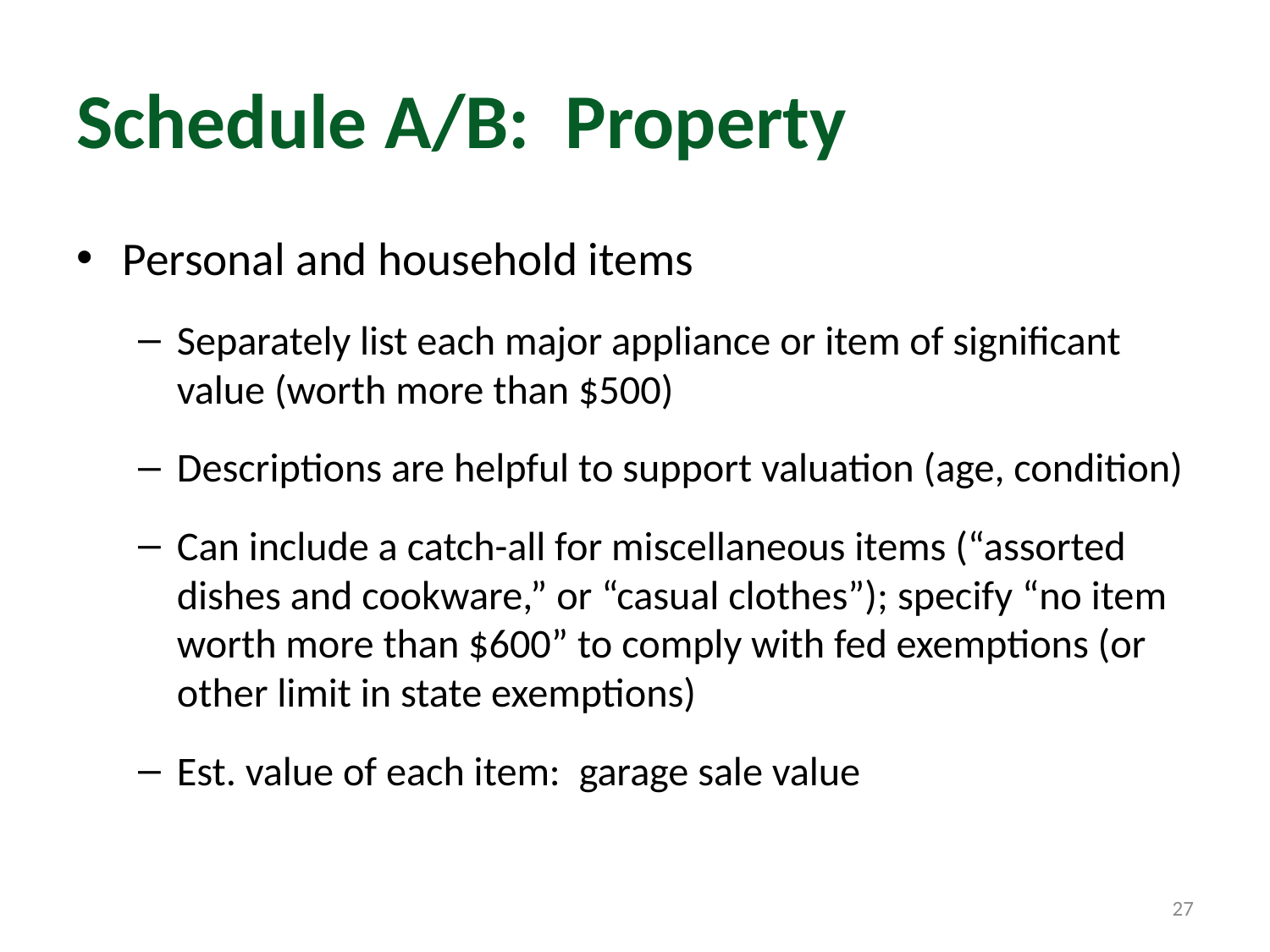

# Schedule A/B:  Property
Personal and household items
Separately list each major appliance or item of significant value (worth more than $500)
Descriptions are helpful to support valuation (age, condition)
Can include a catch-all for miscellaneous items (“assorted dishes and cookware,” or “casual clothes”); specify “no item worth more than $600” to comply with fed exemptions (or other limit in state exemptions)
Est. value of each item:  garage sale value
27